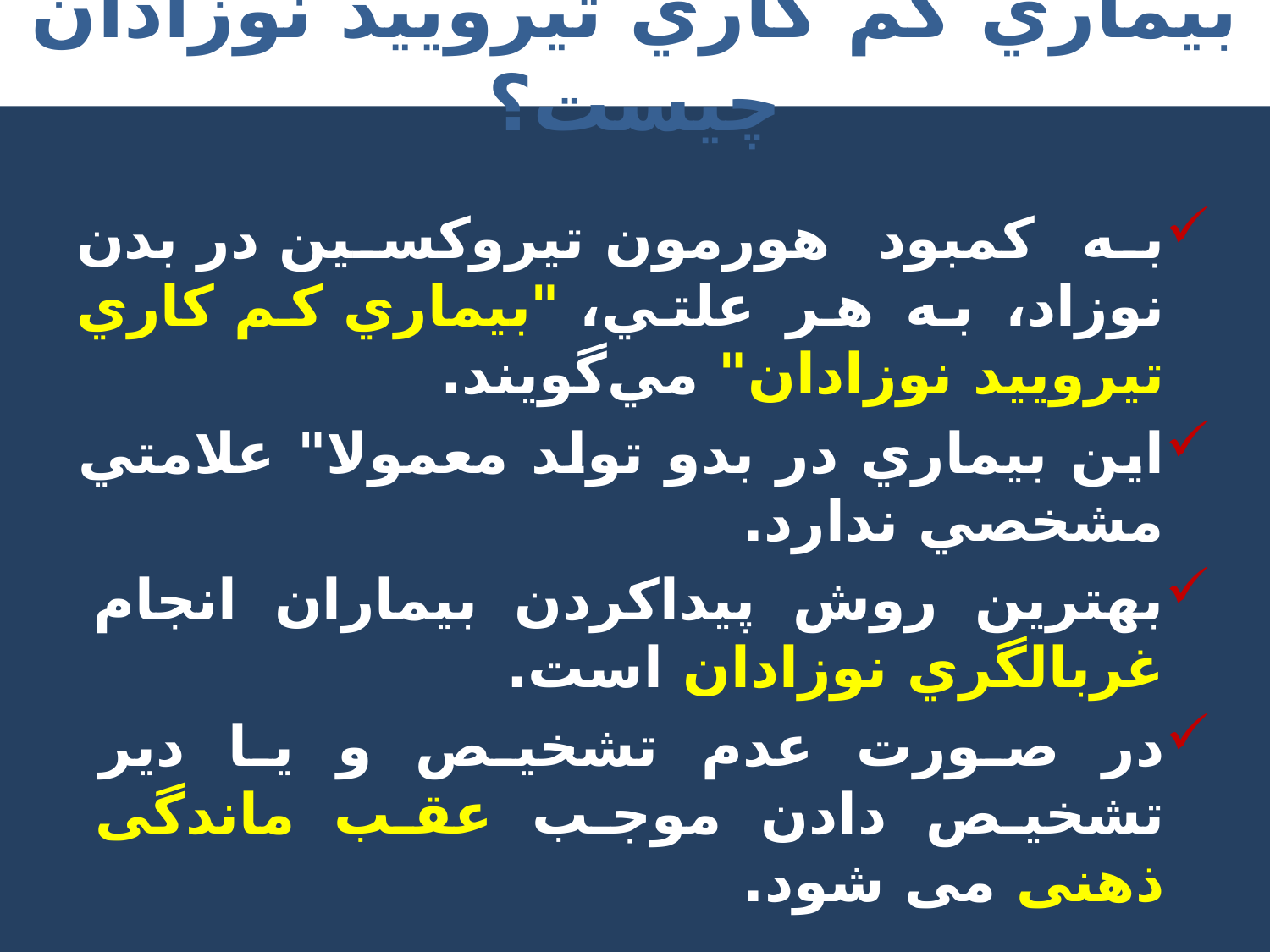

# بيماري كم كاري تيروييد نوزادان چيست؟
به كمبود هورمون تيروكسين در بدن نوزاد، به هر علتي،‌ "بيماري كم كاري تيروييد نوزادان" مي‌گويند.
اين بيماري در بدو تولد معمولا" علامتي مشخصي ندارد.
بهترين روش پيداكردن بيماران انجام غربالگري نوزادان است.
در صورت عدم تشخیص و یا دیر تشخیص دادن موجب عقب ماندگی ذهنی می شود.